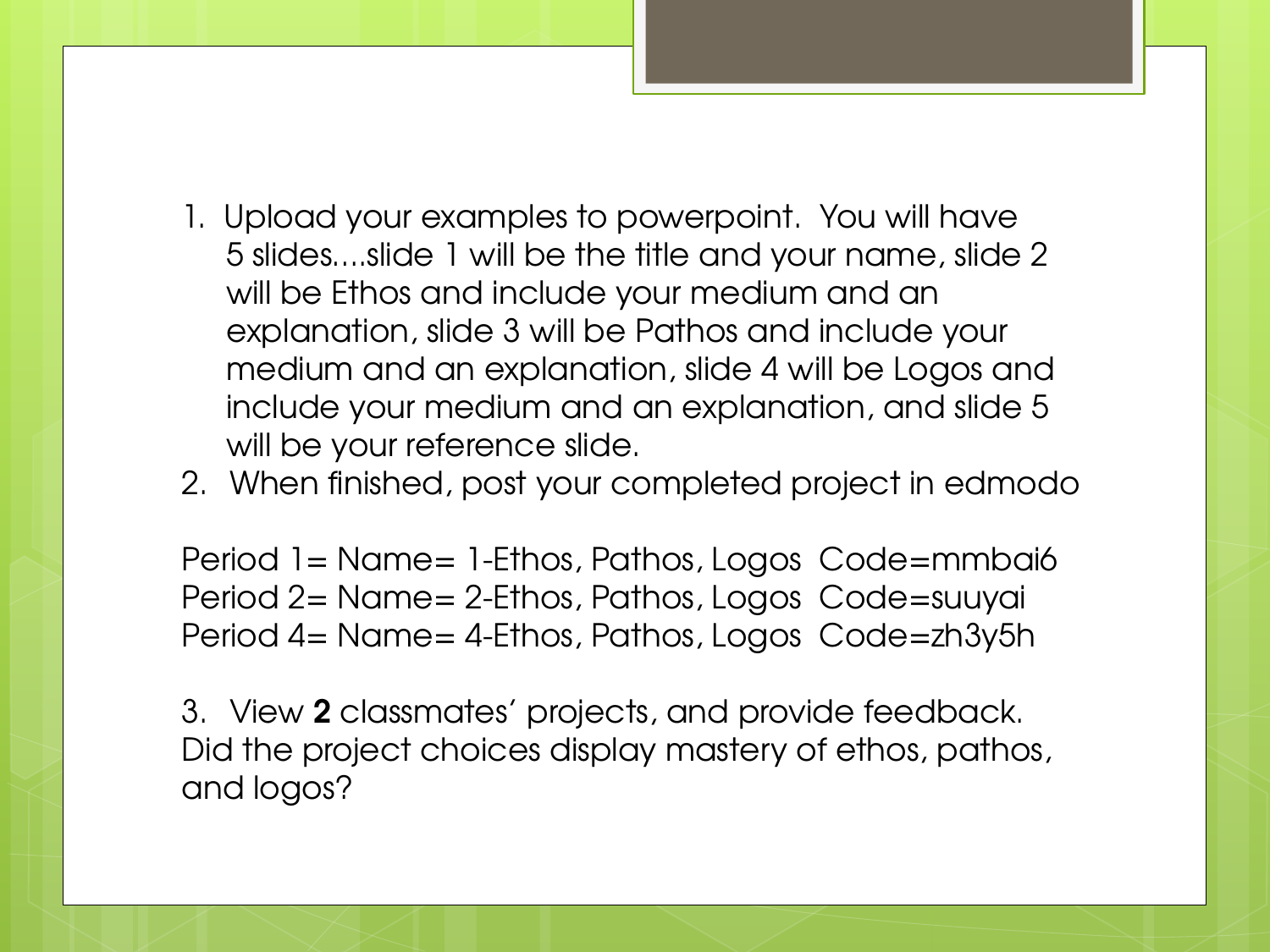

1.  Upload your examples to powerpoint.  You will have
     5 slides….slide 1 will be the title and your name, slide 2
     will be Ethos and include your medium and an
     explanation, slide 3 will be Pathos and include your
     medium and an explanation, slide 4 will be Logos and
     include your medium and an explanation, and slide 5
     will be your reference slide.
When finished, post your completed project in edmodo

Period 1= Name= 1-Ethos, Pathos, Logos  Code=mmbai6
Period 2= Name= 2-Ethos, Pathos, Logos  Code=suuyai
Period 4= Name= 4-Ethos, Pathos, Logos  Code=zh3y5h

View 2 classmates’ projects, and provide feedback.
Did the project choices display mastery of ethos, pathos, and logos?